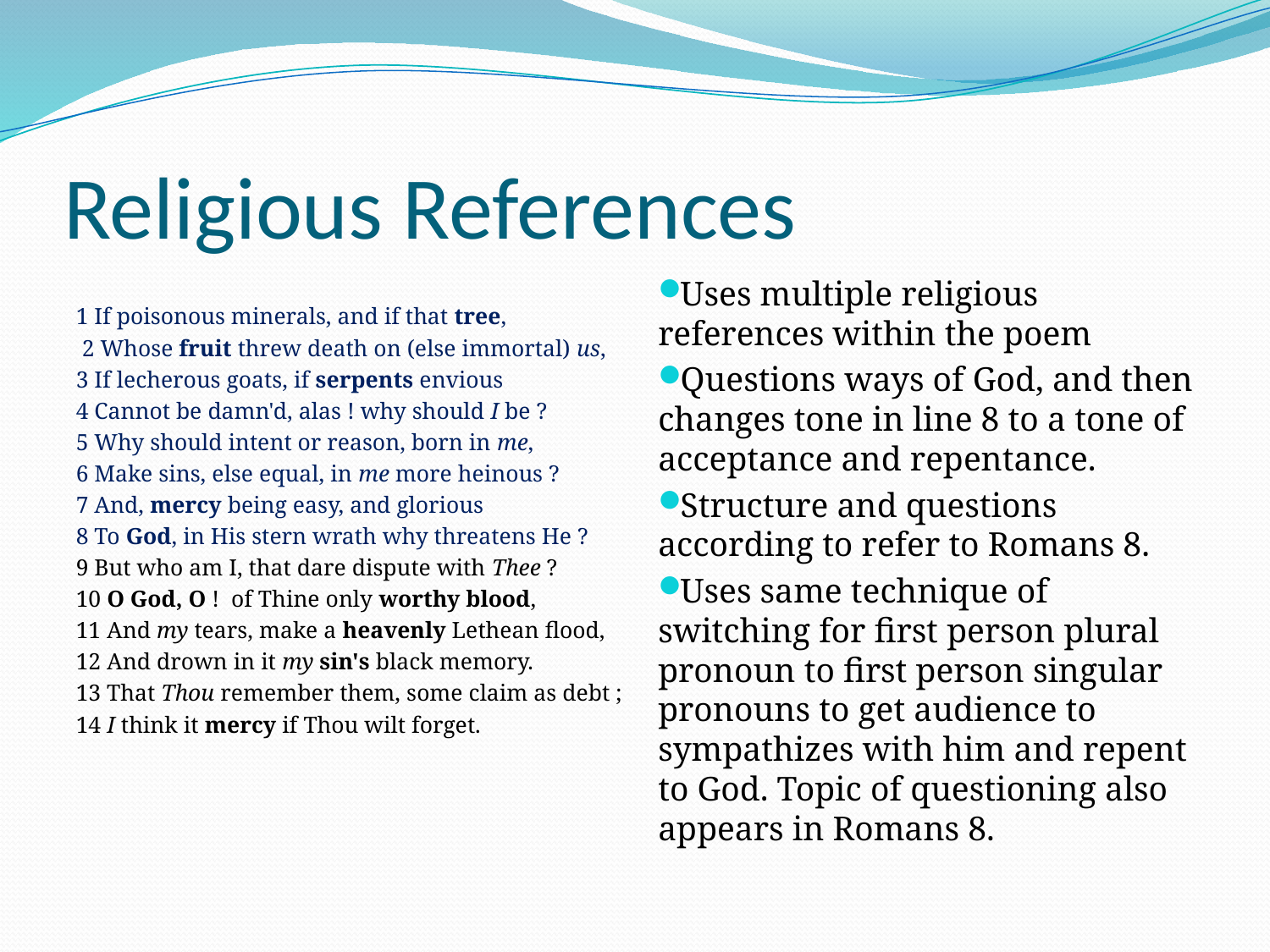

# Religious References
Uses multiple religious references within the poem
Questions ways of God, and then changes tone in line 8 to a tone of acceptance and repentance.
Structure and questions according to refer to Romans 8.
Uses same technique of switching for first person plural pronoun to first person singular pronouns to get audience to sympathizes with him and repent to God. Topic of questioning also appears in Romans 8.
1 If poisonous minerals, and if that tree,
 2 Whose fruit threw death on (else immortal) us,
3 If lecherous goats, if serpents envious
4 Cannot be damn'd, alas ! why should I be ?
5 Why should intent or reason, born in me,
6 Make sins, else equal, in me more heinous ?
7 And, mercy being easy, and glorious
8 To God, in His stern wrath why threatens He ?
9 But who am I, that dare dispute with Thee ?
10 O God, O !  of Thine only worthy blood,
11 And my tears, make a heavenly Lethean flood,
12 And drown in it my sin's black memory.
13 That Thou remember them, some claim as debt ;
14 I think it mercy if Thou wilt forget.